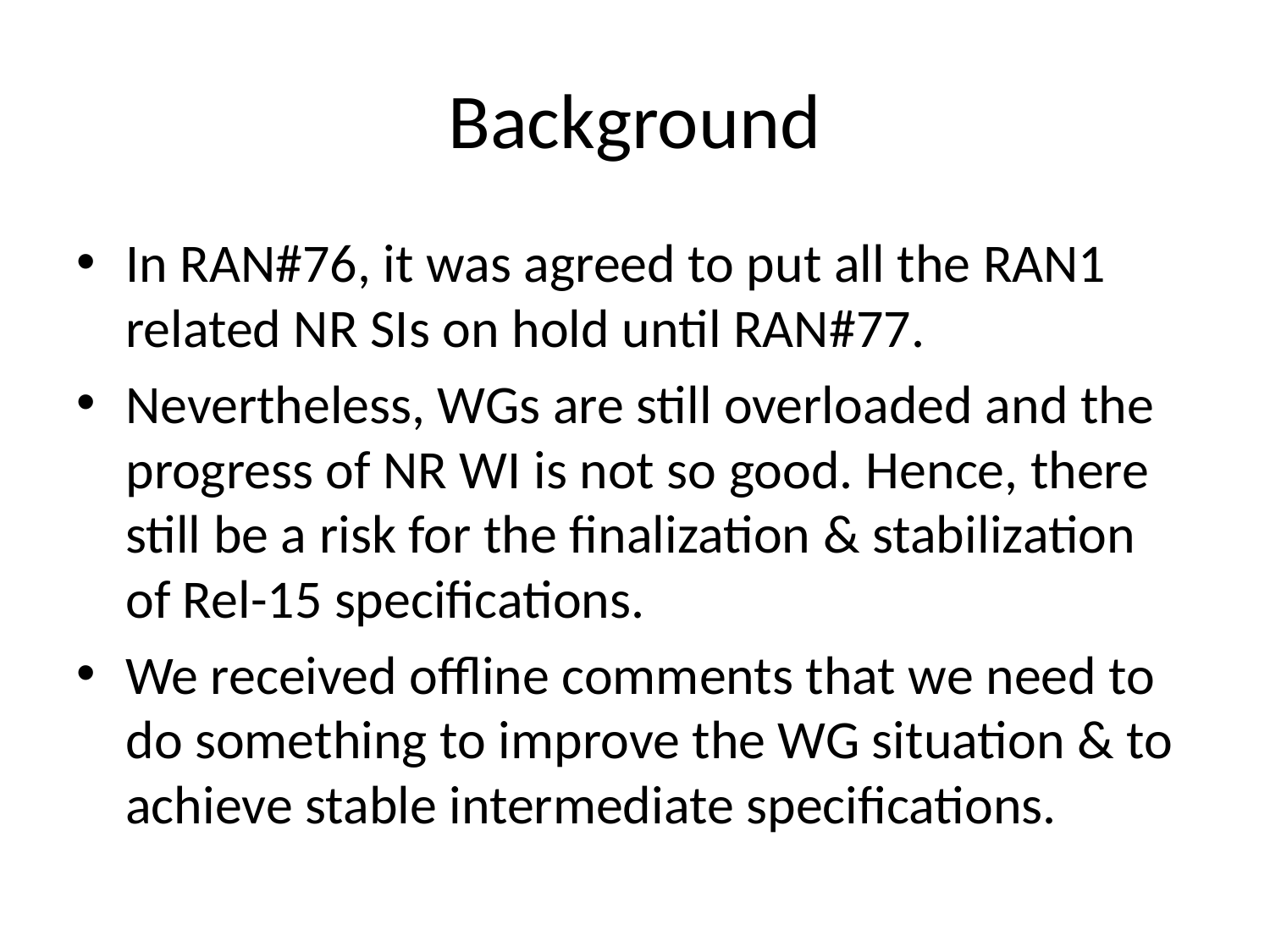

# Background
In RAN#76, it was agreed to put all the RAN1 related NR SIs on hold until RAN#77.
Nevertheless, WGs are still overloaded and the progress of NR WI is not so good. Hence, there still be a risk for the finalization & stabilization of Rel-15 specifications.
We received offline comments that we need to do something to improve the WG situation & to achieve stable intermediate specifications.